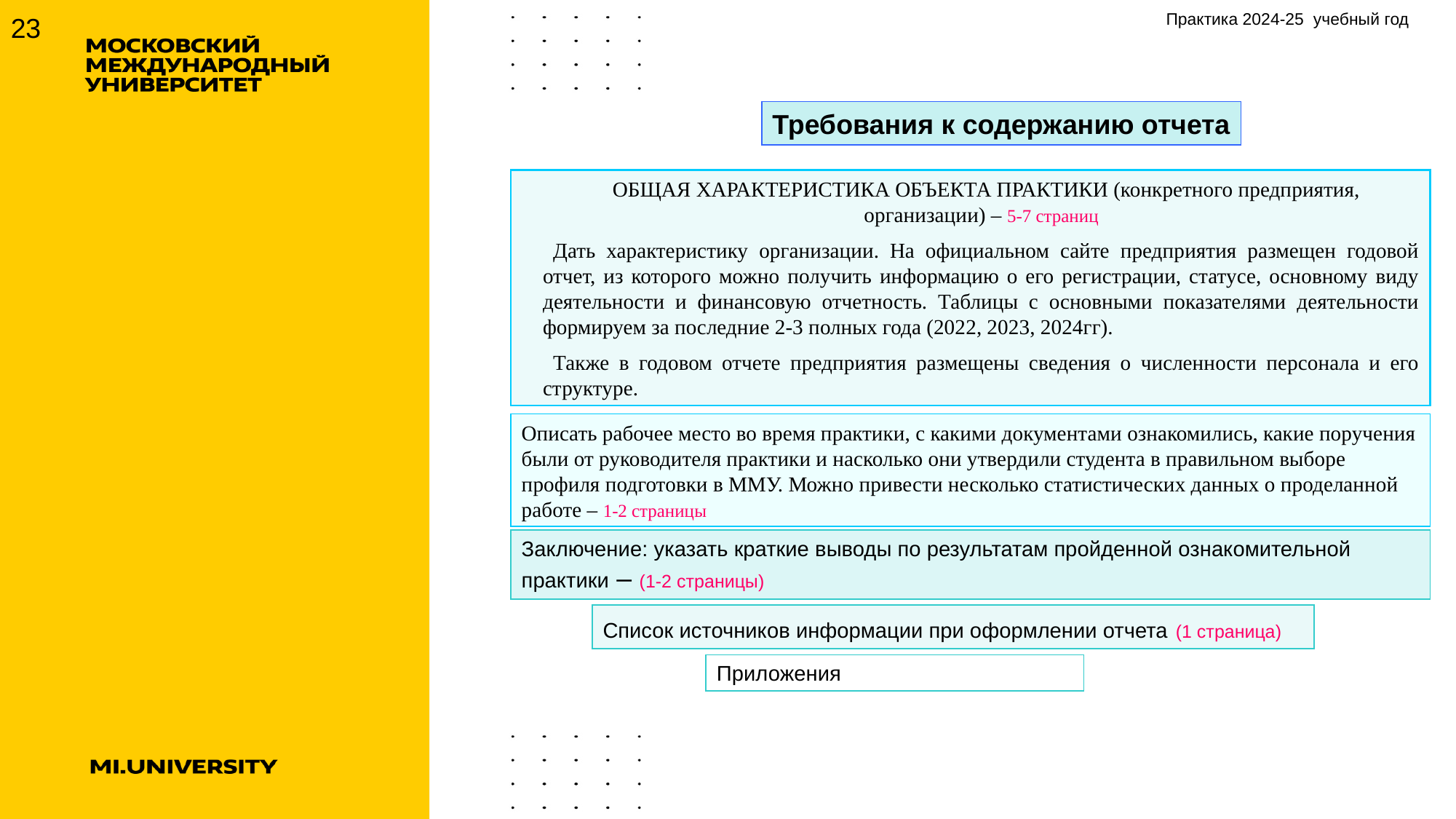

23
Практика 2024-25  учебный год
Требования к содержанию отчета
ОБЩАЯ ХАРАКТЕРИСТИКА ОБЪЕКТА ПРАКТИКИ (конкретного предприятия, организации) – 5-7 страниц
Дать характеристику организации. На официальном сайте предприятия размещен годовой отчет, из которого можно получить информацию о его регистрации, статусе, основному виду деятельности и финансовую отчетность. Таблицы с основными показателями деятельности формируем за последние 2-3 полных года (2022, 2023, 2024гг).
Также в годовом отчете предприятия размещены сведения о численности персонала и его структуре.
Описать рабочее место во время практики, с какими документами ознакомились, какие поручения были от руководителя практики и насколько они утвердили студента в правильном выборе профиля подготовки в ММУ. Можно привести несколько статистических данных о проделанной работе – 1-2 страницы
Заключение: указать краткие выводы по результатам пройденной ознакомительной практики – (1-2 страницы)
Список источников информации при оформлении отчета (1 страница)
Приложения